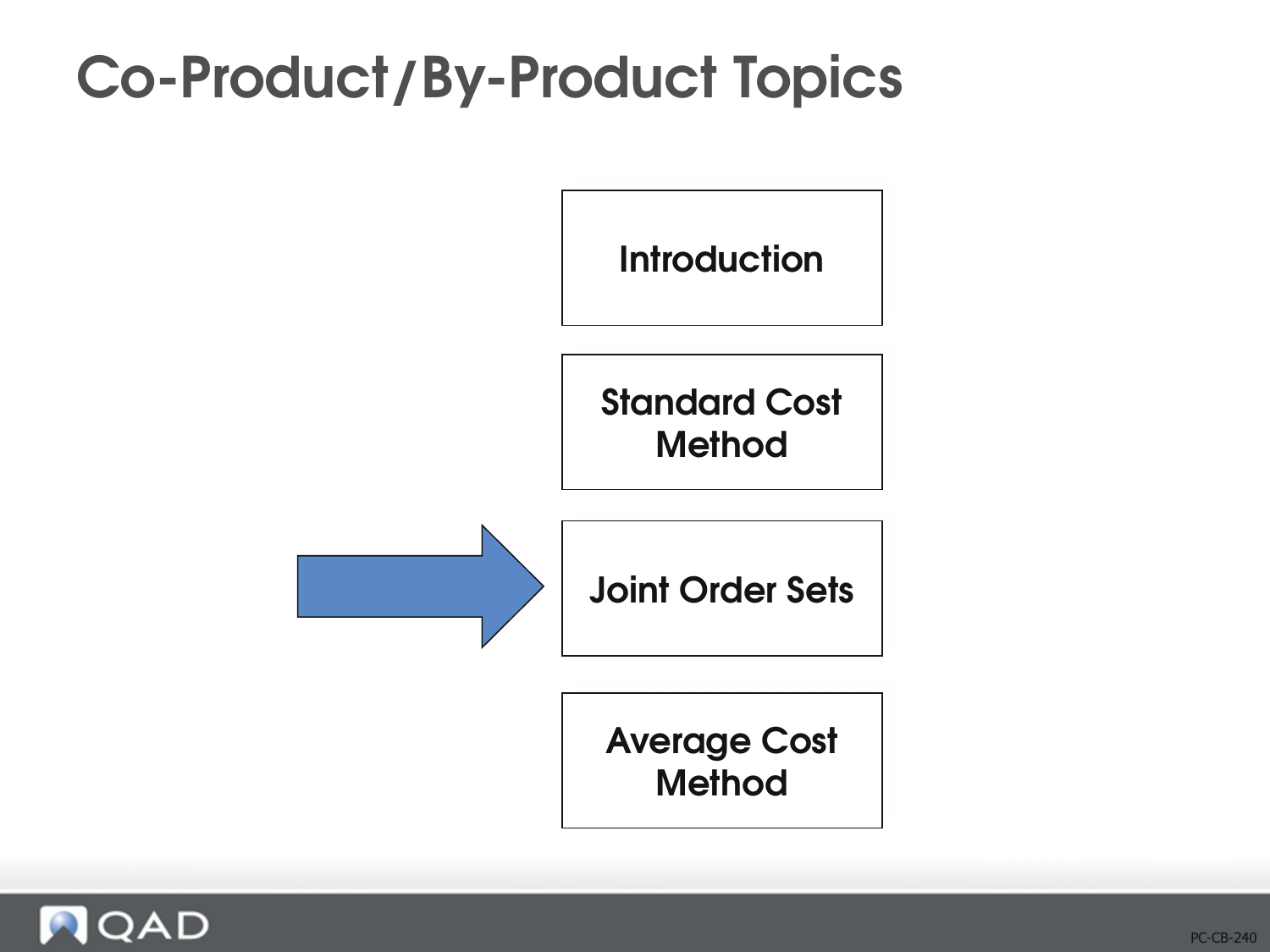

# Co-Product/By-Product Topics
Introduction
Standard Cost Method
Joint Order Sets

Average Cost Method
PC-CB-240